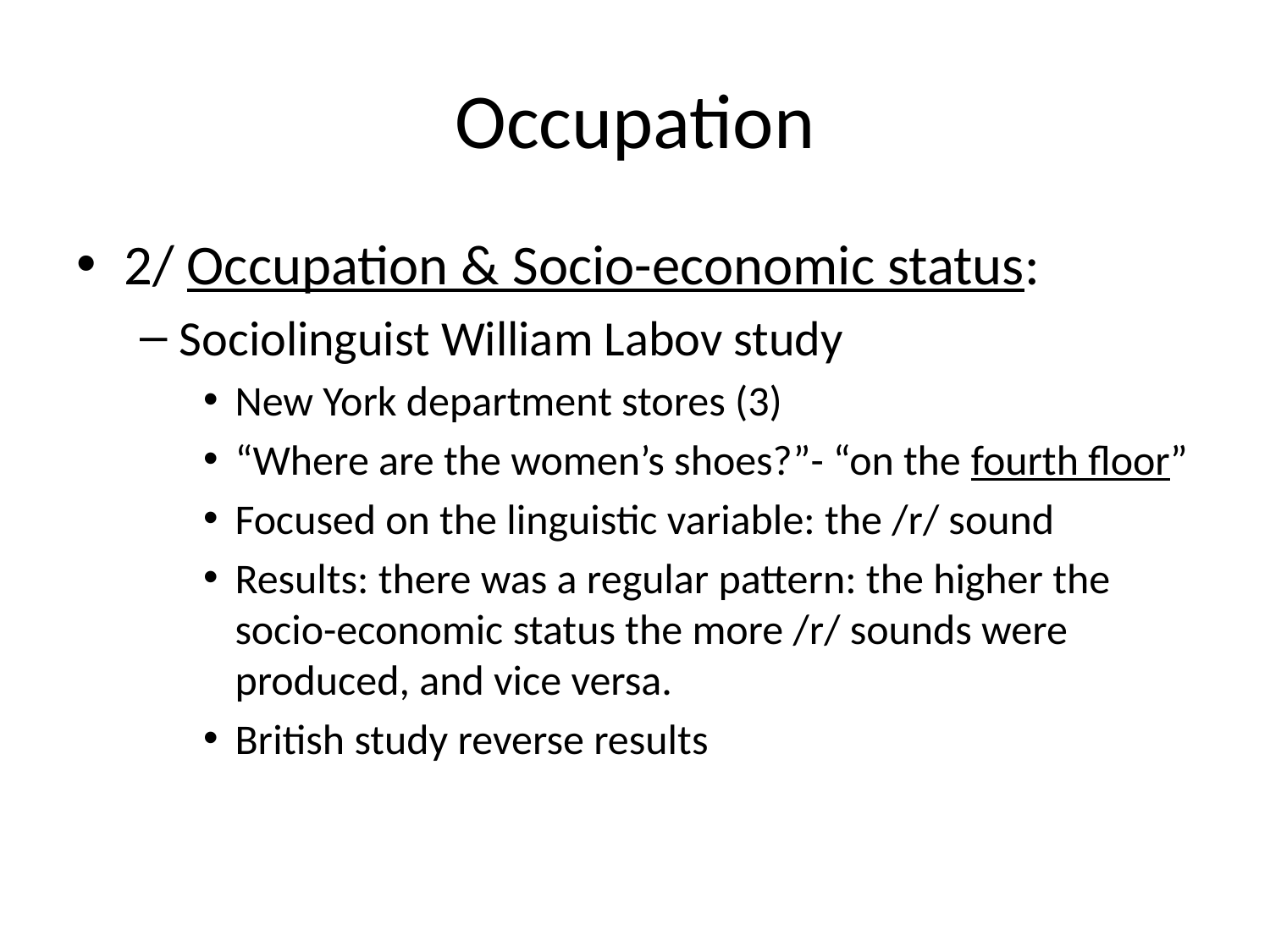

# Occupation
2/ Occupation & Socio-economic status:
Sociolinguist William Labov study
New York department stores (3)
“Where are the women’s shoes?”- “on the fourth floor”
Focused on the linguistic variable: the /r/ sound
Results: there was a regular pattern: the higher the socio-economic status the more /r/ sounds were produced, and vice versa.
British study reverse results